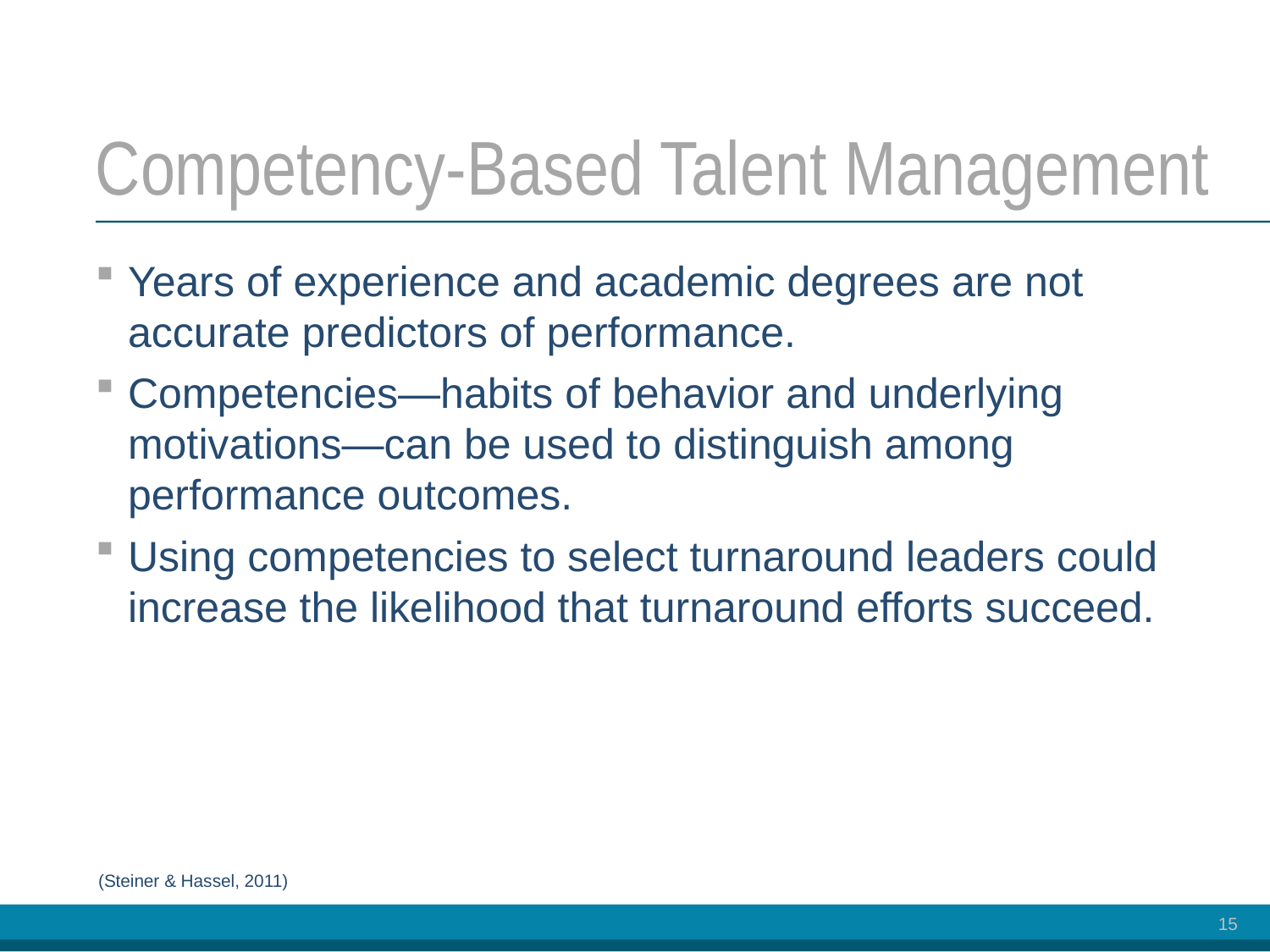

# Competency-Based Talent Management
Years of experience and academic degrees are not accurate predictors of performance.
Competencies—habits of behavior and underlying motivations—can be used to distinguish among performance outcomes.
Using competencies to select turnaround leaders could increase the likelihood that turnaround efforts succeed.

(Steiner & Hassel, 2011)
15